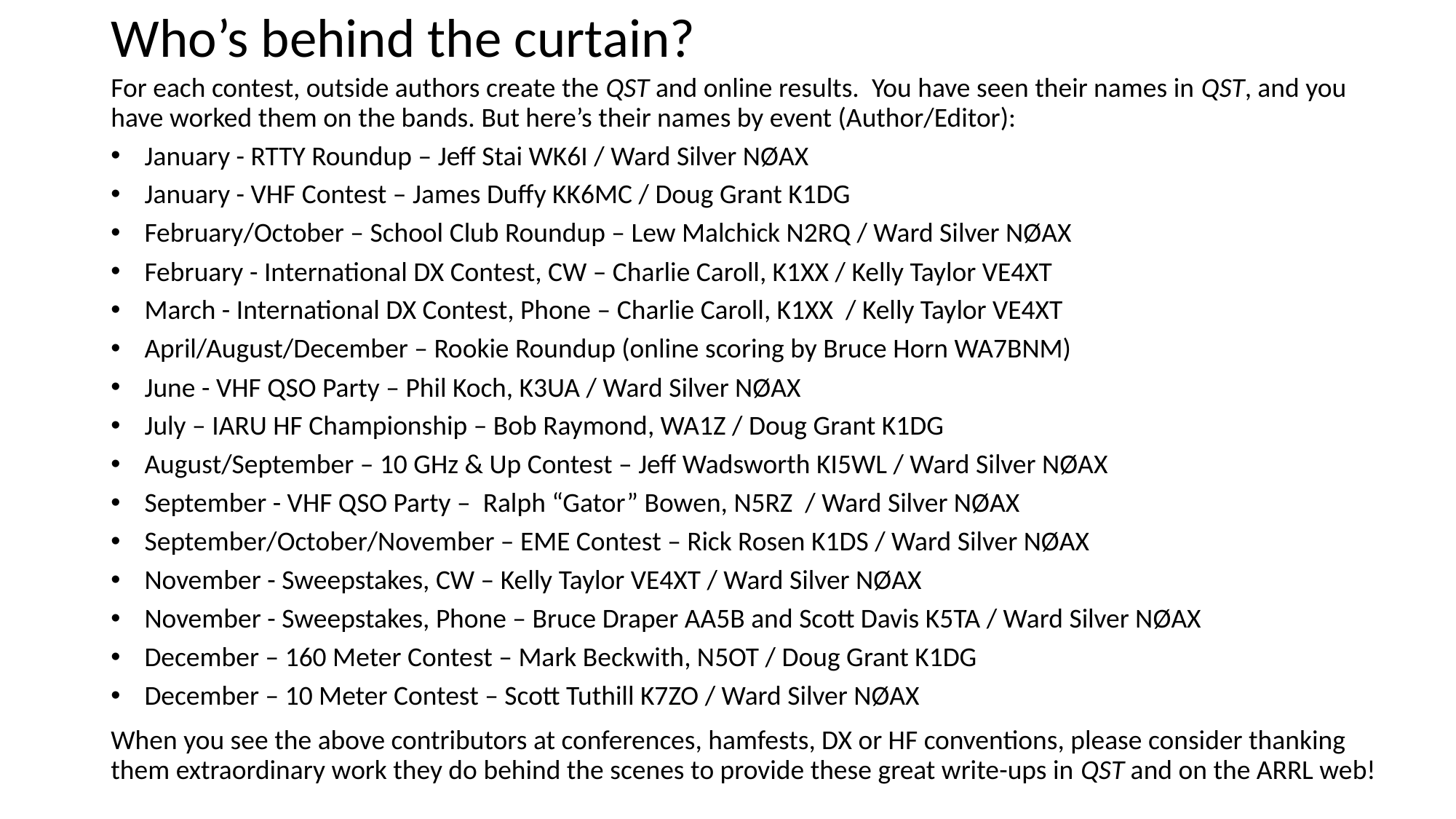

# Who’s behind the curtain?
For each contest, outside authors create the QST and online results.  You have seen their names in QST, and you have worked them on the bands. But here’s their names by event (Author/Editor):
 January - RTTY Roundup – Jeff Stai WK6I / Ward Silver NØAX
 January - VHF Contest – James Duffy KK6MC / Doug Grant K1DG
 February/October – School Club Roundup – Lew Malchick N2RQ / Ward Silver NØAX
 February - International DX Contest, CW – Charlie Caroll, K1XX / Kelly Taylor VE4XT
 March - International DX Contest, Phone – Charlie Caroll, K1XX  / Kelly Taylor VE4XT
 April/August/December – Rookie Roundup (online scoring by Bruce Horn WA7BNM)
 June - VHF QSO Party – Phil Koch, K3UA / Ward Silver NØAX
 July – IARU HF Championship – Bob Raymond, WA1Z / Doug Grant K1DG
 August/September – 10 GHz & Up Contest – Jeff Wadsworth KI5WL / Ward Silver NØAX
 September - VHF QSO Party –  Ralph “Gator” Bowen, N5RZ  / Ward Silver NØAX
 September/October/November – EME Contest – Rick Rosen K1DS / Ward Silver NØAX
 November - Sweepstakes, CW – Kelly Taylor VE4XT / Ward Silver NØAX
 November - Sweepstakes, Phone – Bruce Draper AA5B and Scott Davis K5TA / Ward Silver NØAX
 December – 160 Meter Contest – Mark Beckwith, N5OT / Doug Grant K1DG
 December – 10 Meter Contest – Scott Tuthill K7ZO / Ward Silver NØAX
When you see the above contributors at conferences, hamfests, DX or HF conventions, please consider thanking them extraordinary work they do behind the scenes to provide these great write-ups in QST and on the ARRL web!